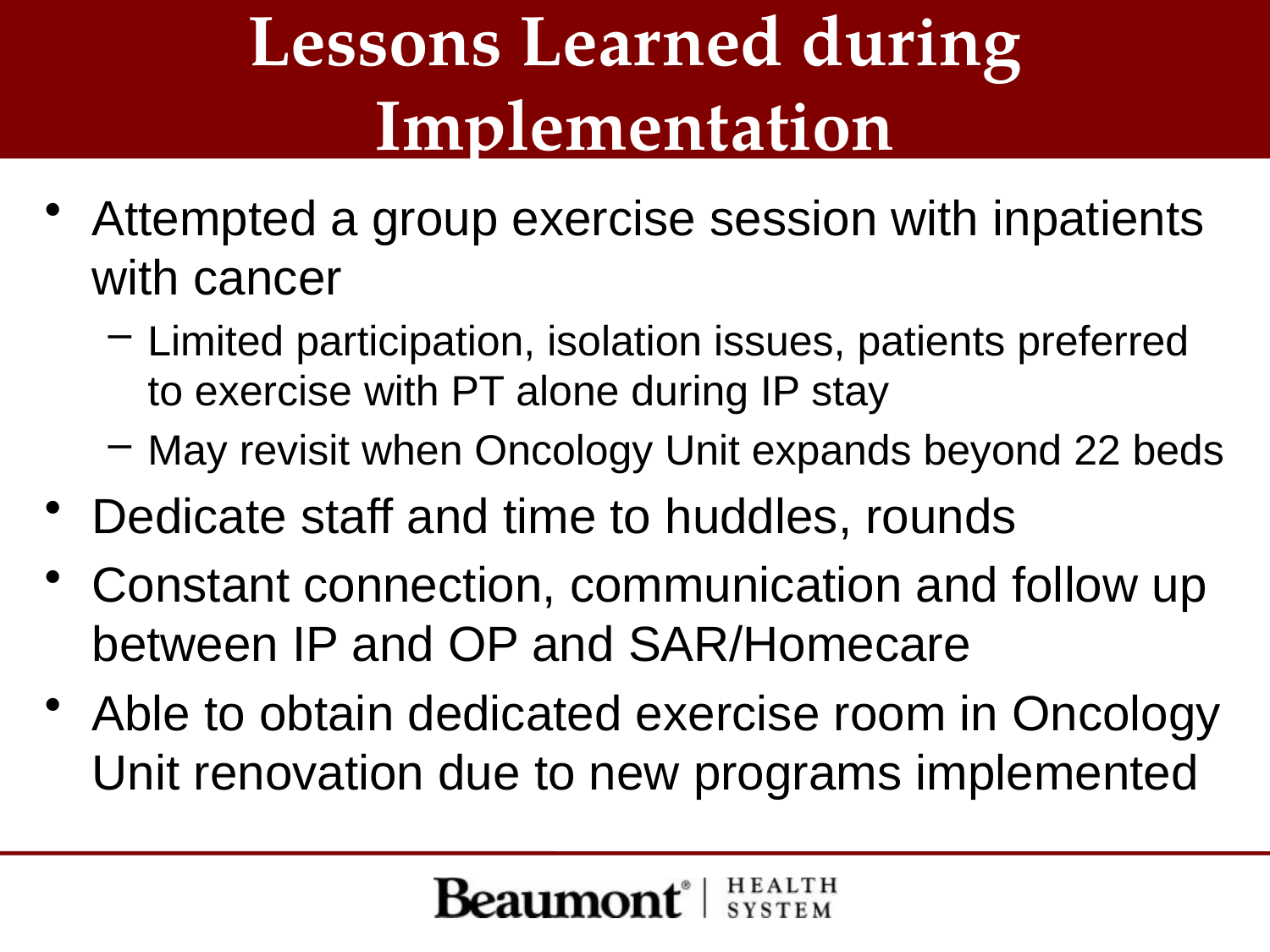

# Lessons Learned during Implementation
Attempted a group exercise session with inpatients with cancer
Limited participation, isolation issues, patients preferred to exercise with PT alone during IP stay
May revisit when Oncology Unit expands beyond 22 beds
Dedicate staff and time to huddles, rounds
Constant connection, communication and follow up between IP and OP and SAR/Homecare
Able to obtain dedicated exercise room in Oncology Unit renovation due to new programs implemented